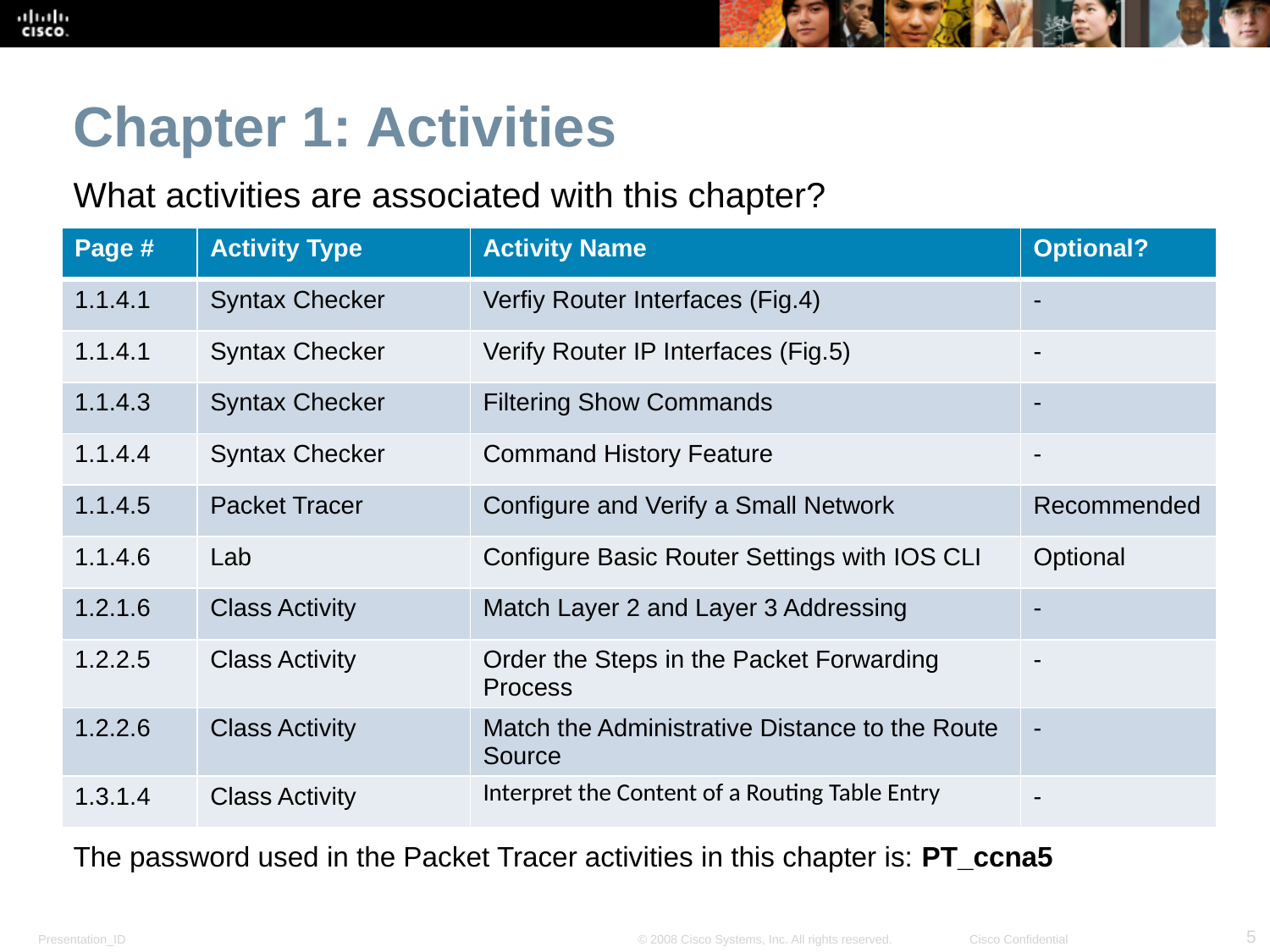

Chapter 1: Activities
What activities are associated with this chapter?

| Page # | Activity Type | Activity Name | Optional? |
| --- | --- | --- | --- |
| 1.1.4.1 | Syntax Checker | Verfiy Router Interfaces (Fig.4) | - |
| 1.1.4.1 | Syntax Checker | Verify Router IP Interfaces (Fig.5) | - |
| 1.1.4.3 | Syntax Checker | Filtering Show Commands | - |
| 1.1.4.4 | Syntax Checker | Command History Feature | - |
| 1.1.4.5 | Packet Tracer | Configure and Verify a Small Network | Recommended |
| 1.1.4.6 | Lab | Configure Basic Router Settings with IOS CLI | Optional |
| 1.2.1.6 | Class Activity | Match Layer 2 and Layer 3 Addressing | - |
| 1.2.2.5 | Class Activity | Order the Steps in the Packet Forwarding Process | - |
| 1.2.2.6 | Class Activity | Match the Administrative Distance to the Route Source | - |
| 1.3.1.4 | Class Activity | Interpret the Content of a Routing Table Entry | - |
The password used in the Packet Tracer activities in this chapter is: PT_ccna5